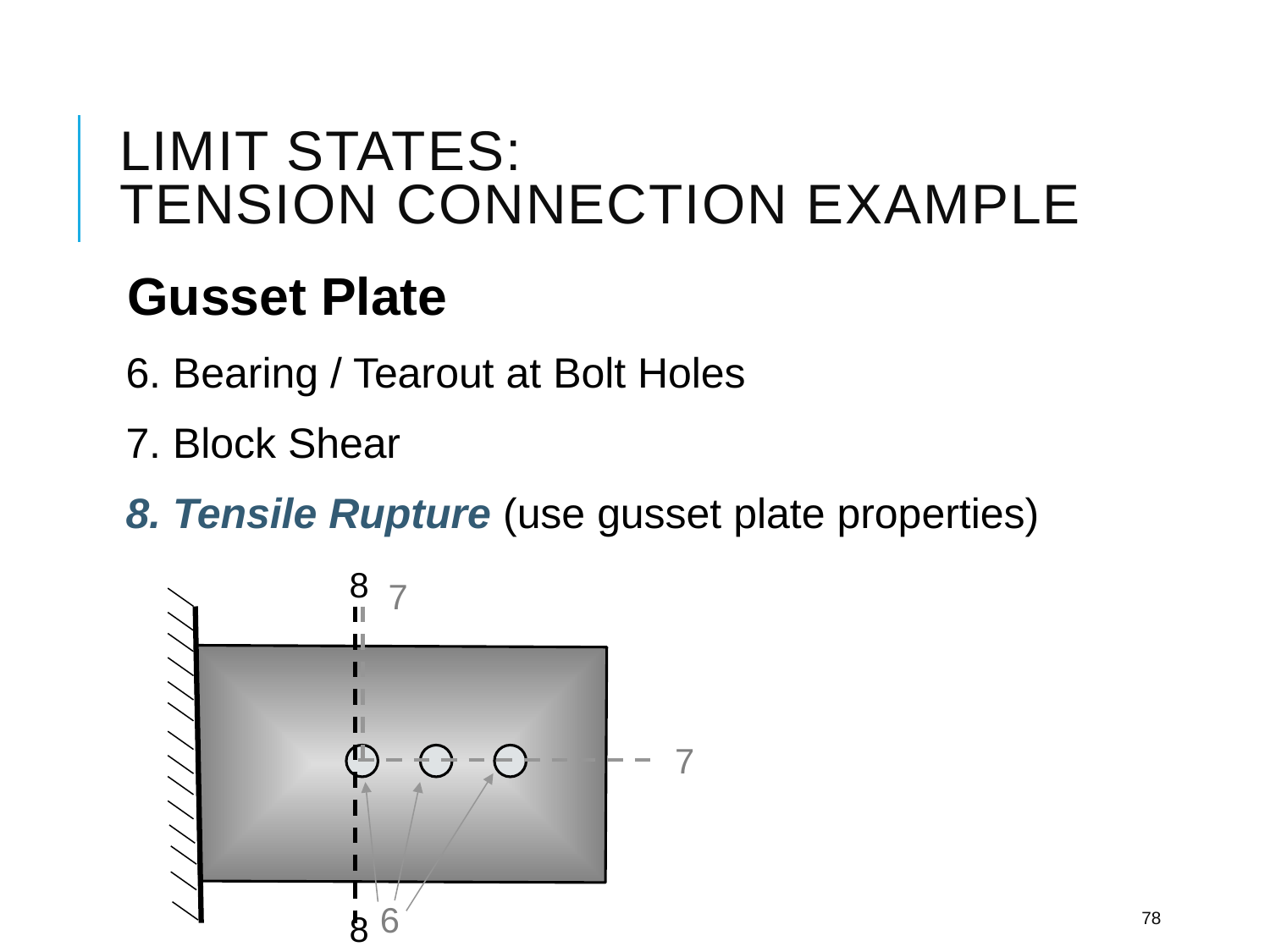

# Limit states: Tension connection example
Gusset Plate
6. Bearing / Tearout at Bolt Holes
7. Block Shear
8. Tensile Rupture (use gusset plate properties)
8
7

7
6
78
8